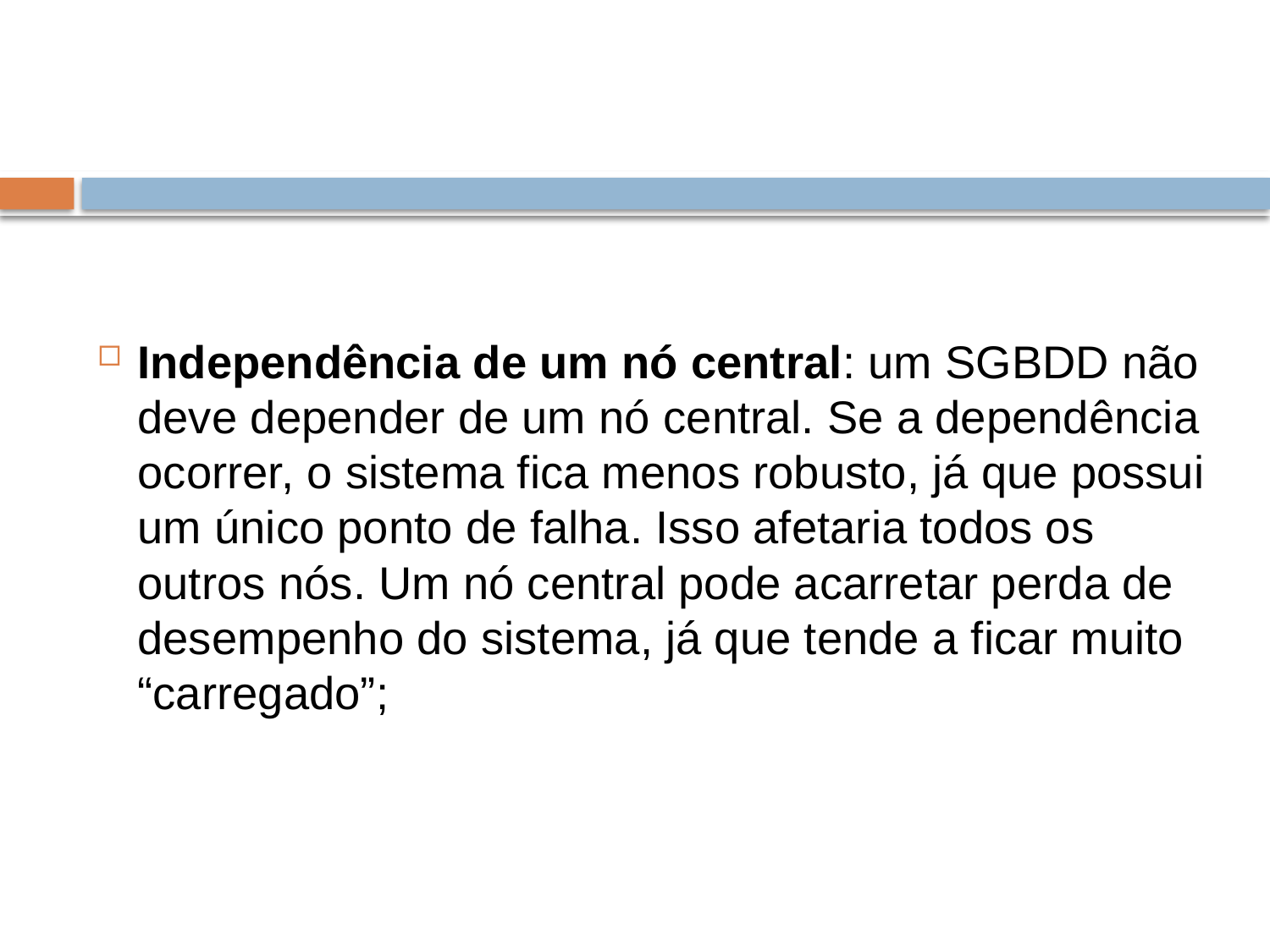

#
Independência de um nó central: um SGBDD não deve depender de um nó central. Se a dependência ocorrer, o sistema fica menos robusto, já que possui um único ponto de falha. Isso afetaria todos os outros nós. Um nó central pode acarretar perda de desempenho do sistema, já que tende a ficar muito “carregado”;